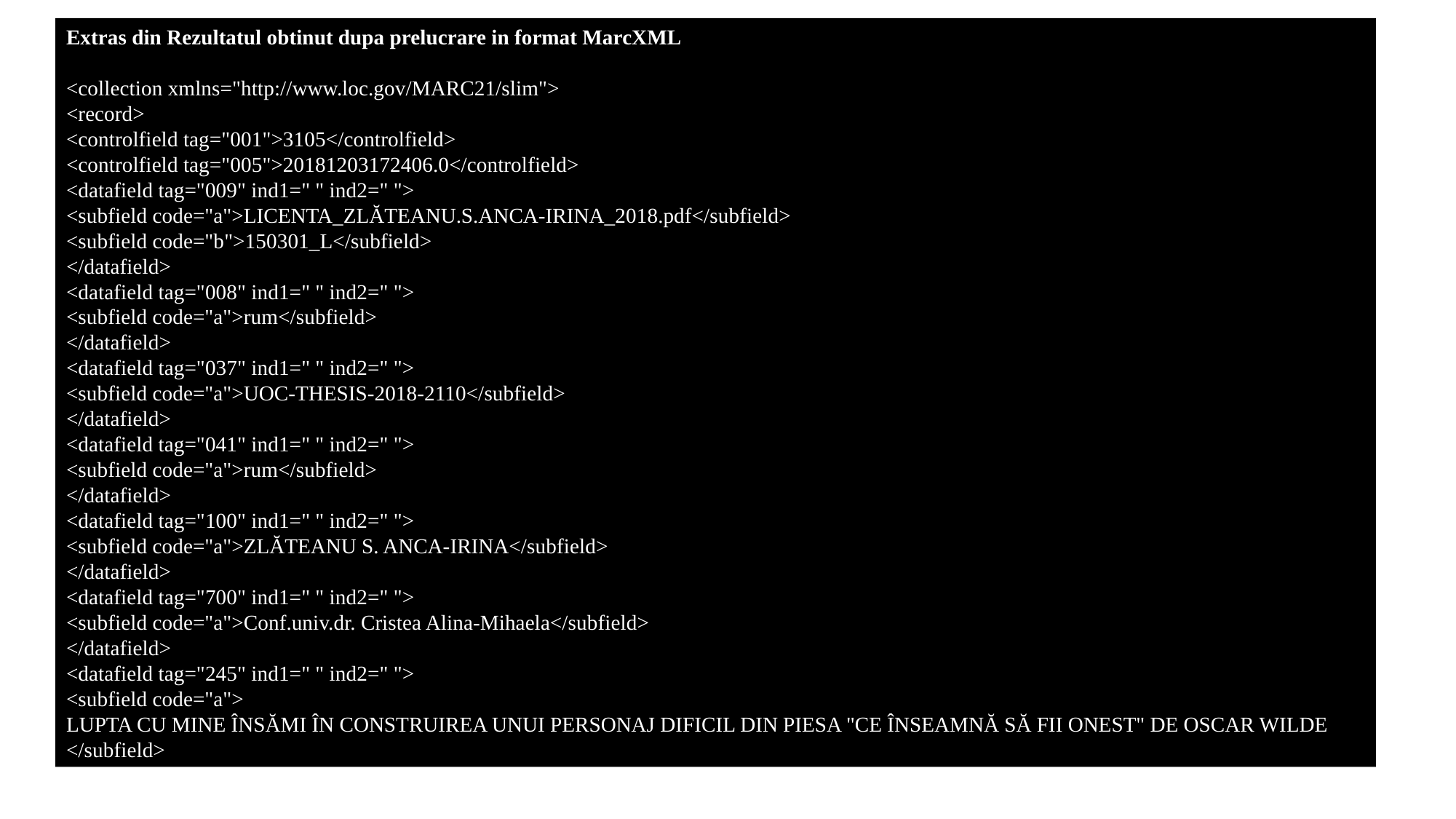

Extras din Rezultatul obtinut dupa prelucrare in format MarcXML

<collection xmlns="http://www.loc.gov/MARC21/slim">
<record>
<controlfield tag="001">3105</controlfield>
<controlfield tag="005">20181203172406.0</controlfield>
<datafield tag="009" ind1=" " ind2=" ">
<subfield code="a">LICENTA_ZLĂTEANU.S.ANCA-IRINA_2018.pdf</subfield>
<subfield code="b">150301_L</subfield>
</datafield>
<datafield tag="008" ind1=" " ind2=" ">
<subfield code="a">rum</subfield>
</datafield>
<datafield tag="037" ind1=" " ind2=" ">
<subfield code="a">UOC-THESIS-2018-2110</subfield>
</datafield>
<datafield tag="041" ind1=" " ind2=" ">
<subfield code="a">rum</subfield>
</datafield>
<datafield tag="100" ind1=" " ind2=" ">
<subfield code="a">ZLĂTEANU S. ANCA-IRINA</subfield>
</datafield>
<datafield tag="700" ind1=" " ind2=" ">
<subfield code="a">Conf.univ.dr. Cristea Alina-Mihaela</subfield>
</datafield>
<datafield tag="245" ind1=" " ind2=" ">
<subfield code="a">
LUPTA CU MINE ÎNSĂMI ÎN CONSTRUIREA UNUI PERSONAJ DIFICIL DIN PIESA "CE ÎNSEAMNĂ SĂ FII ONEST" DE OSCAR WILDE
</subfield>